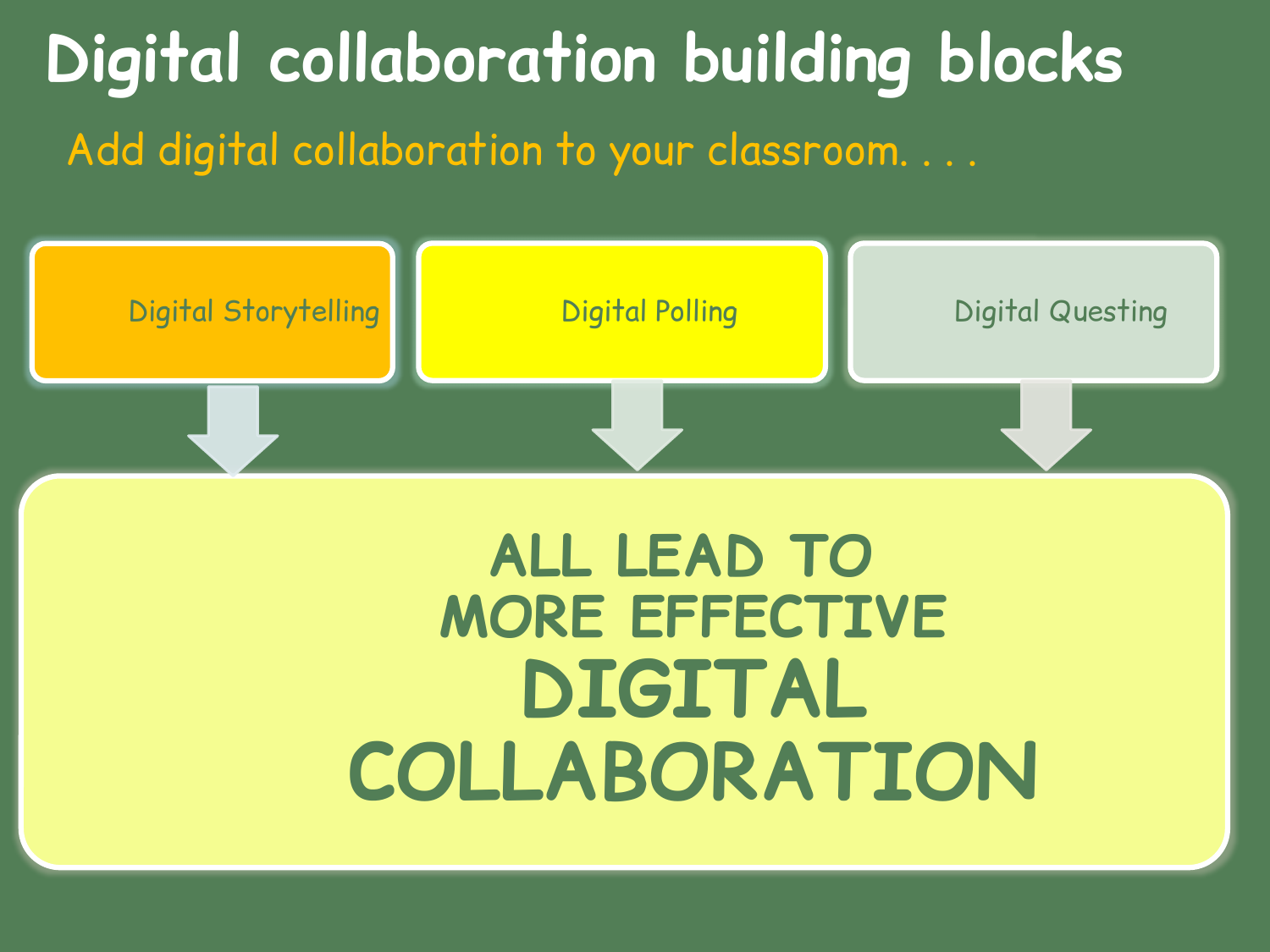

# Digital collaboration building blocks
Add digital collaboration to your classroom. . . .
 Digital Storytelling
      Digital Polling
      Digital Questing
ALL LEAD TO
MORE EFFECTIVE
DIGITAL COLLABORATION